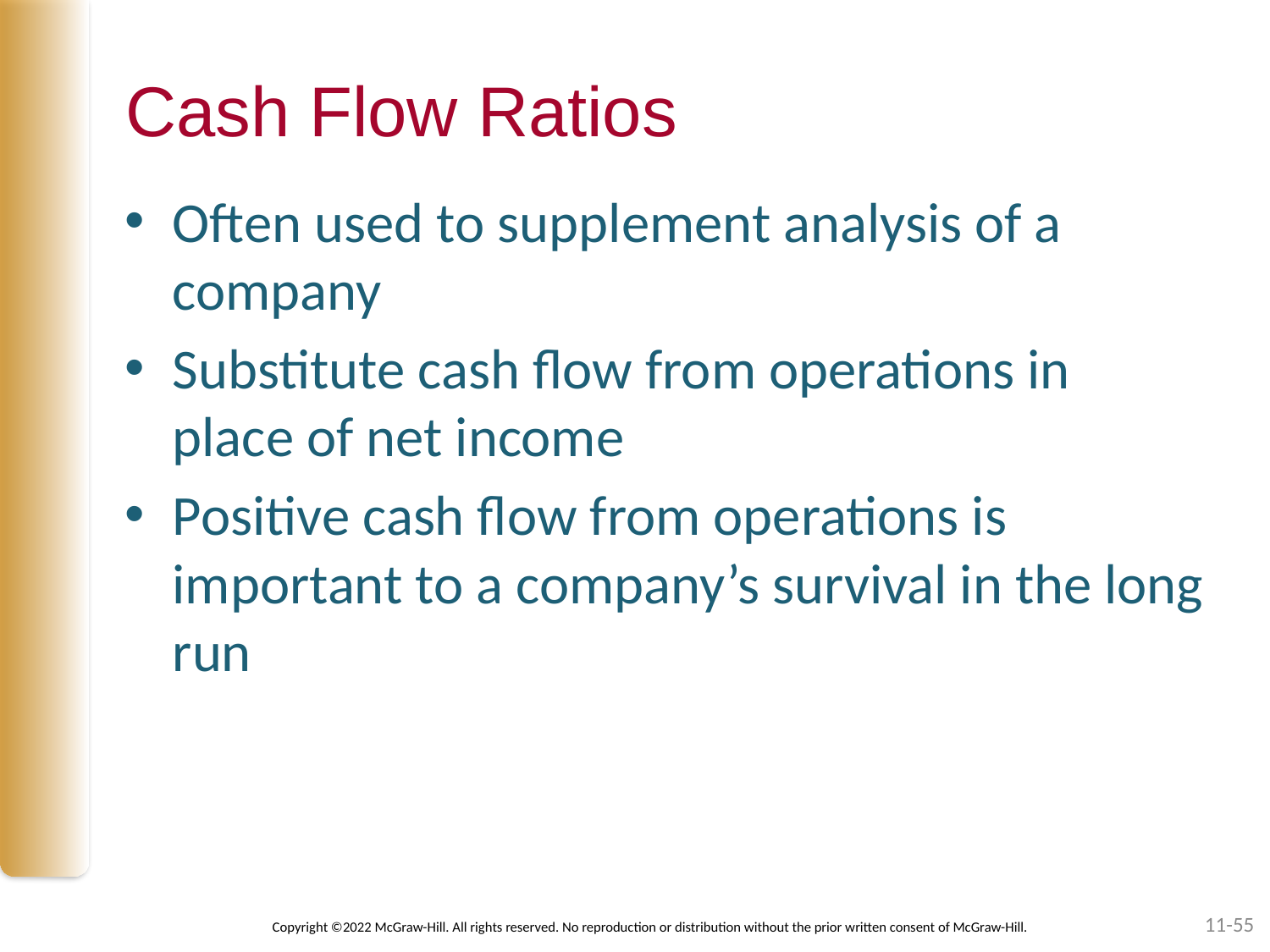

# Cash Flow Ratios
Often used to supplement analysis of a company
Substitute cash flow from operations in place of net income
Positive cash flow from operations is important to a company’s survival in the long run
11-55
Copyright ©2022 McGraw-Hill. All rights reserved. No reproduction or distribution without the prior written consent of McGraw-Hill.